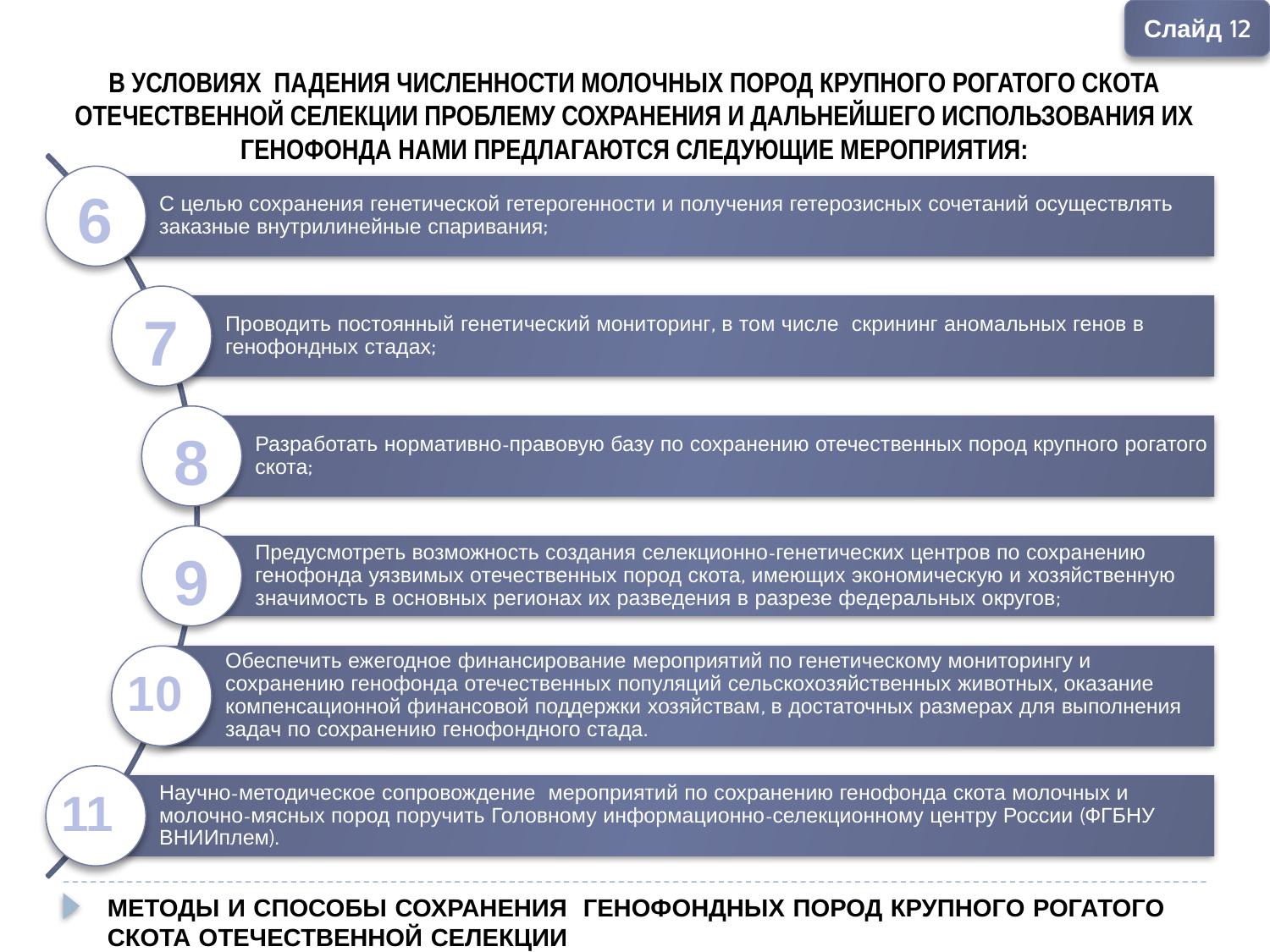

Слайд 12
В УСЛОВИЯХ  ПАДЕНИЯ ЧИСЛЕННОСТИ МОЛОЧНЫХ ПОРОД КРУПНОГО РОГАТОГО СКОТА ОТЕЧЕСТВЕННОЙ СЕЛЕКЦИИ ПРОБЛЕМУ СОХРАНЕНИЯ И ДАЛЬНЕЙШЕГО ИСПОЛЬЗОВАНИЯ ИХ ГЕНОФОНДА НАМИ ПРЕДЛАГАЮТСЯ СЛЕДУЮЩИЕ МЕРОПРИЯТИЯ:
С целью сохранения генетической гетерогенности и получения гетерозисных сочетаний осуществлять заказные внутрилинейные спаривания;
Проводить постоянный генетический мониторинг, в том числе  скрининг аномальных генов в генофондных стадах;
Разработать нормативно-правовую базу по сохранению отечественных пород крупного рогатого скота;
Предусмотреть возможность создания селекционно-генетических центров по сохранению генофонда уязвимых отечественных пород скота, имеющих экономическую и хозяйственную значимость в основных регионах их разведения в разрезе федеральных округов;
Обеспечить ежегодное финансирование мероприятий по генетиче­скому мониторингу и сохранению генофонда отечественных популяций сельскохозяйственных животных, оказание компенсационной финансовой под­держки хозяйствам, в достаточных размерах для выполнения задач по сохранению генофондного стада.
Научно-методическое сопровождение  мероприятий по сохранению генофонда скота молочных и молочно-мясных пород поручить Головному информационно-селекционному центру России (ФГБНУ ВНИИплем).
6
7
8
9
10
11
Методы и способы сохранения  генофондных пород крупного рогатого скота отечественной селекции